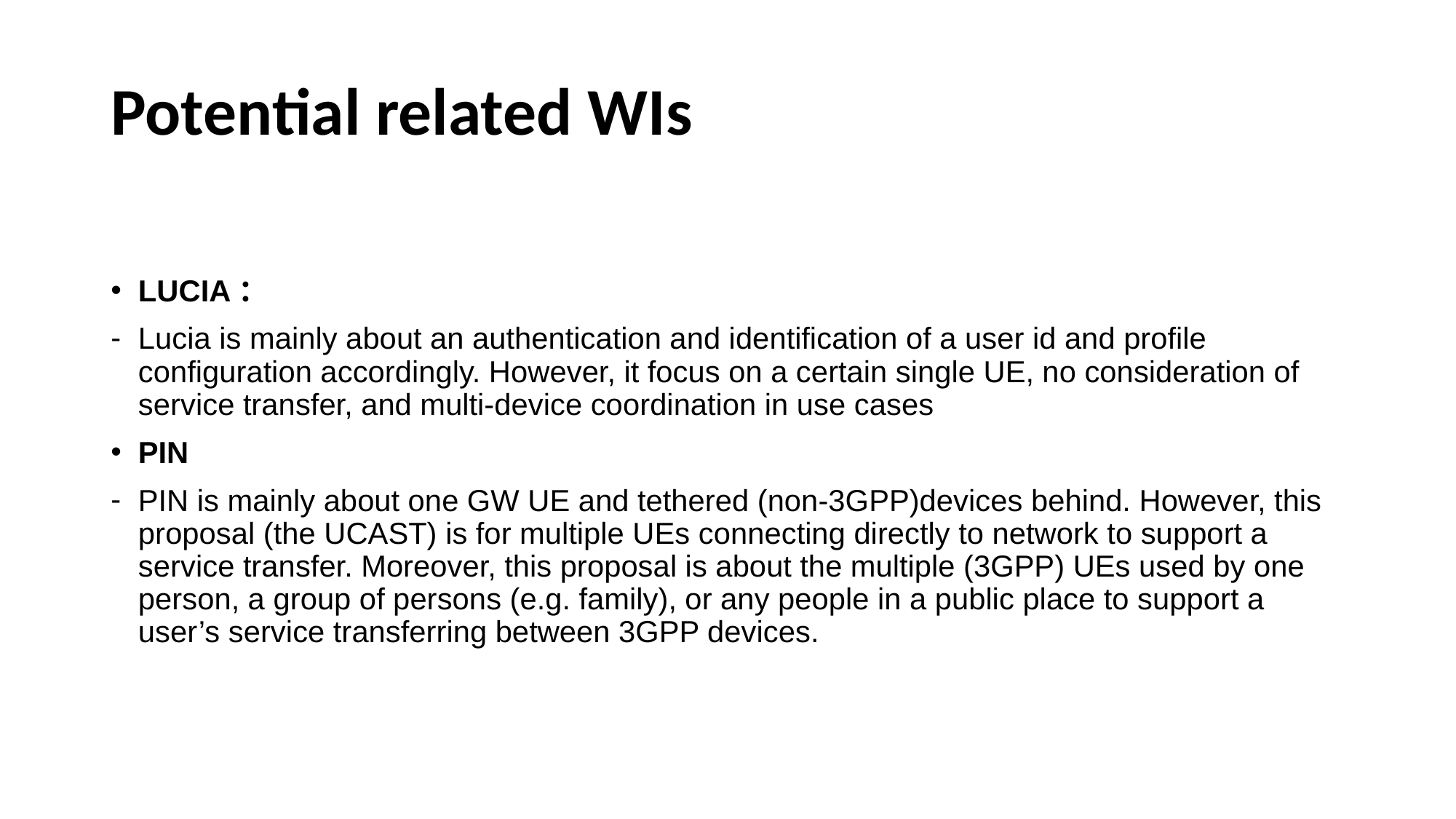

# Potential related WIs
LUCIA：
Lucia is mainly about an authentication and identification of a user id and profile configuration accordingly. However, it focus on a certain single UE, no consideration of service transfer, and multi-device coordination in use cases
PIN
PIN is mainly about one GW UE and tethered (non-3GPP)devices behind. However, this proposal (the UCAST) is for multiple UEs connecting directly to network to support a service transfer. Moreover, this proposal is about the multiple (3GPP) UEs used by one person, a group of persons (e.g. family), or any people in a public place to support a user’s service transferring between 3GPP devices.